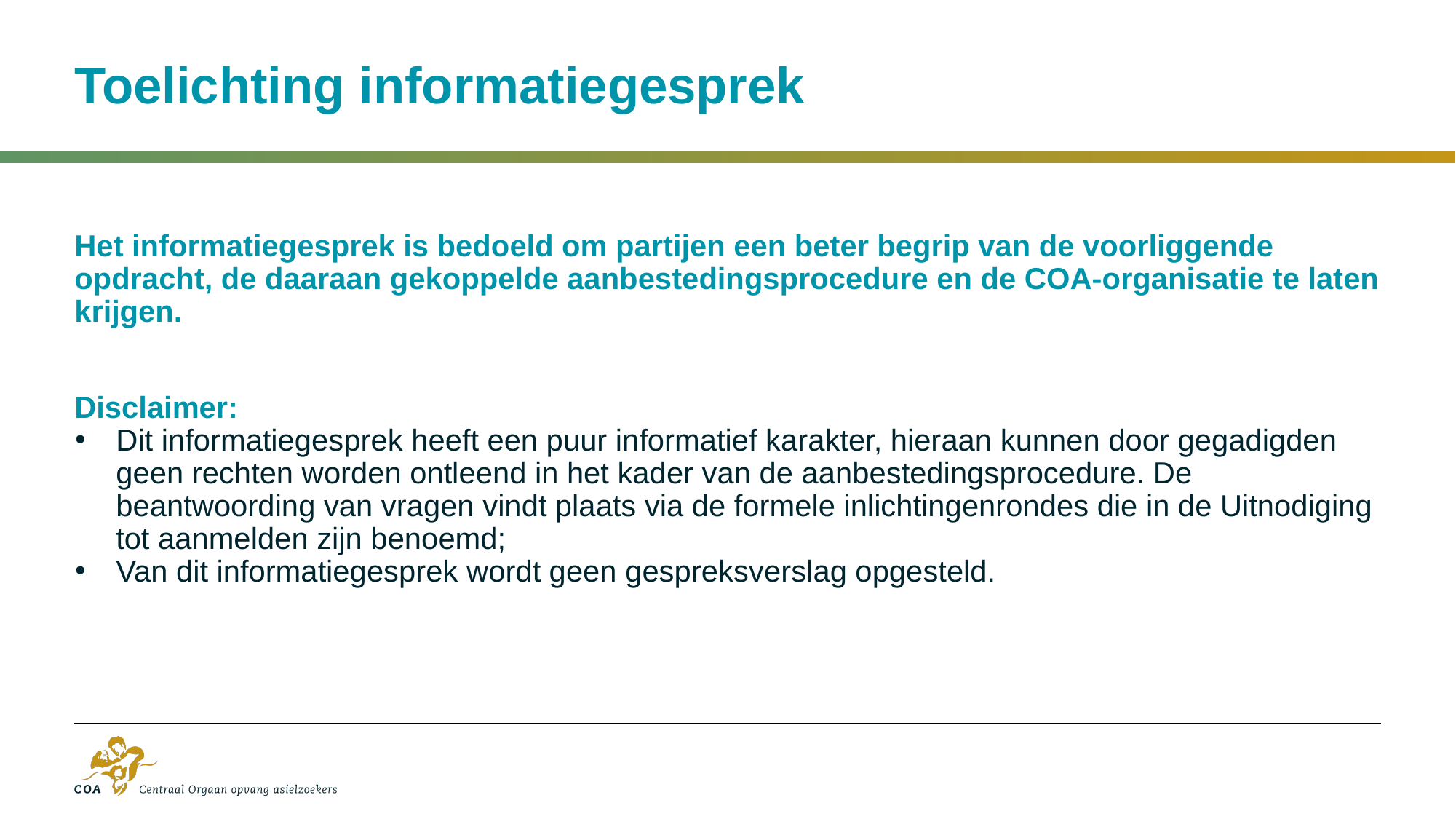

# Toelichting informatiegesprek
Het informatiegesprek is bedoeld om partijen een beter begrip van de voorliggende opdracht, de daaraan gekoppelde aanbestedingsprocedure en de COA-organisatie te laten krijgen.

Disclaimer:
Dit informatiegesprek heeft een puur informatief karakter, hieraan kunnen door gegadigden geen rechten worden ontleend in het kader van de aanbestedingsprocedure. De beantwoording van vragen vindt plaats via de formele inlichtingenrondes die in de Uitnodiging tot aanmelden zijn benoemd;
Van dit informatiegesprek wordt geen gespreksverslag opgesteld.